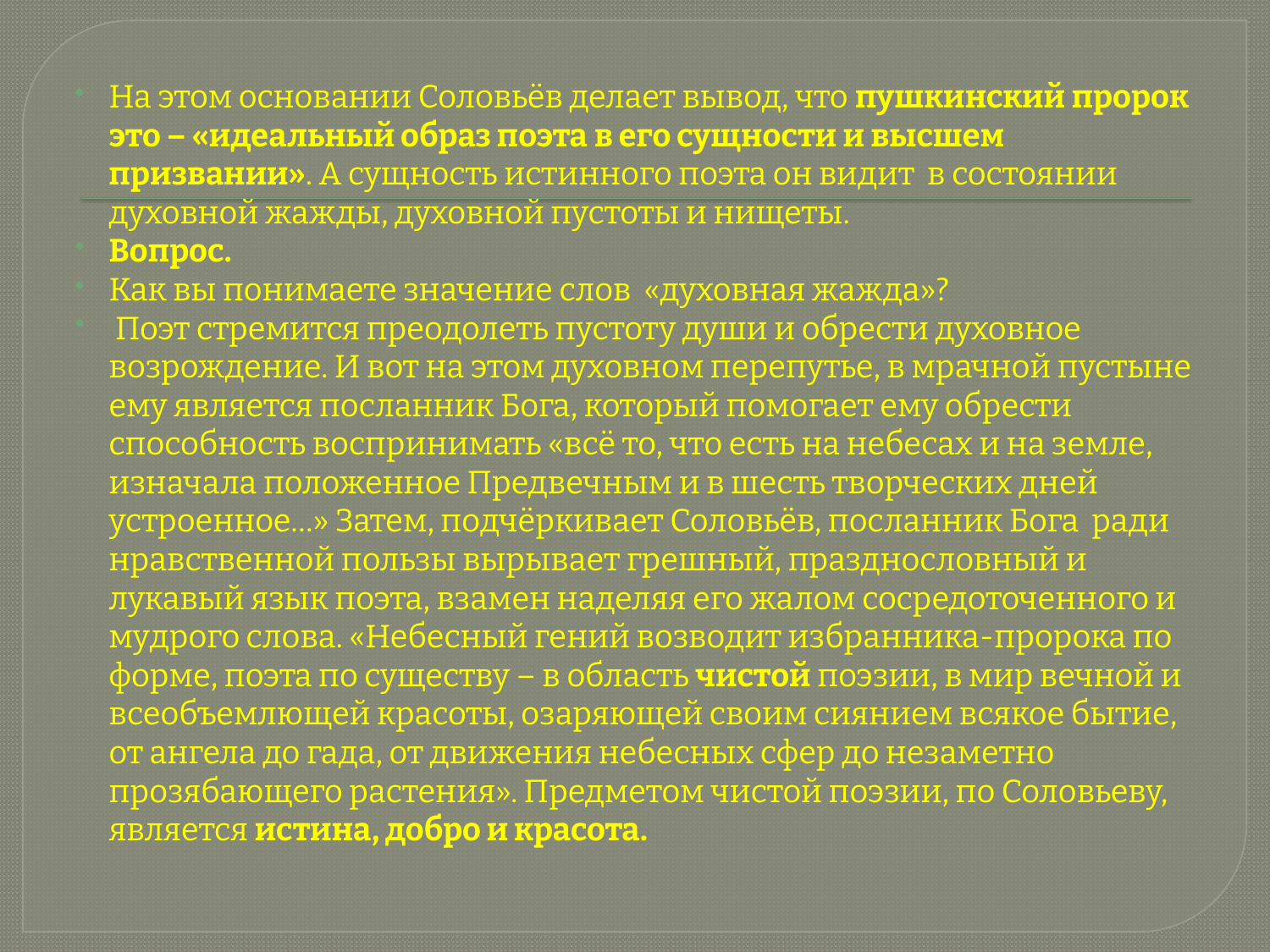

На этом основании Соловьёв делает вывод, что пушкинский пророк это – «идеальный образ поэта в его сущности и высшем призвании». А сущность истинного поэта он видит  в состоянии духовной жажды, духовной пустоты и нищеты.
Вопрос.
Как вы понимаете значение слов  «духовная жажда»?
 Поэт стремится преодолеть пустоту души и обрести духовное возрождение. И вот на этом духовном перепутье, в мрачной пустыне ему является посланник Бога, который помогает ему обрести способность воспринимать «всё то, что есть на небесах и на земле, изначала положенное Предвечным и в шесть творческих дней устроенное…» Затем, подчёркивает Соловьёв, посланник Бога  ради нравственной пользы вырывает грешный, празднословный и лукавый язык поэта, взамен наделяя его жалом сосредоточенного и мудрого слова. «Небесный гений возводит избранника-пророка по форме, поэта по существу – в область чистой поэзии, в мир вечной и всеобъемлющей красоты, озаряющей своим сиянием всякое бытие, от ангела до гада, от движения небесных сфер до незаметно прозябающего растения». Предметом чистой поэзии, по Соловьеву, является истина, добро и красота.